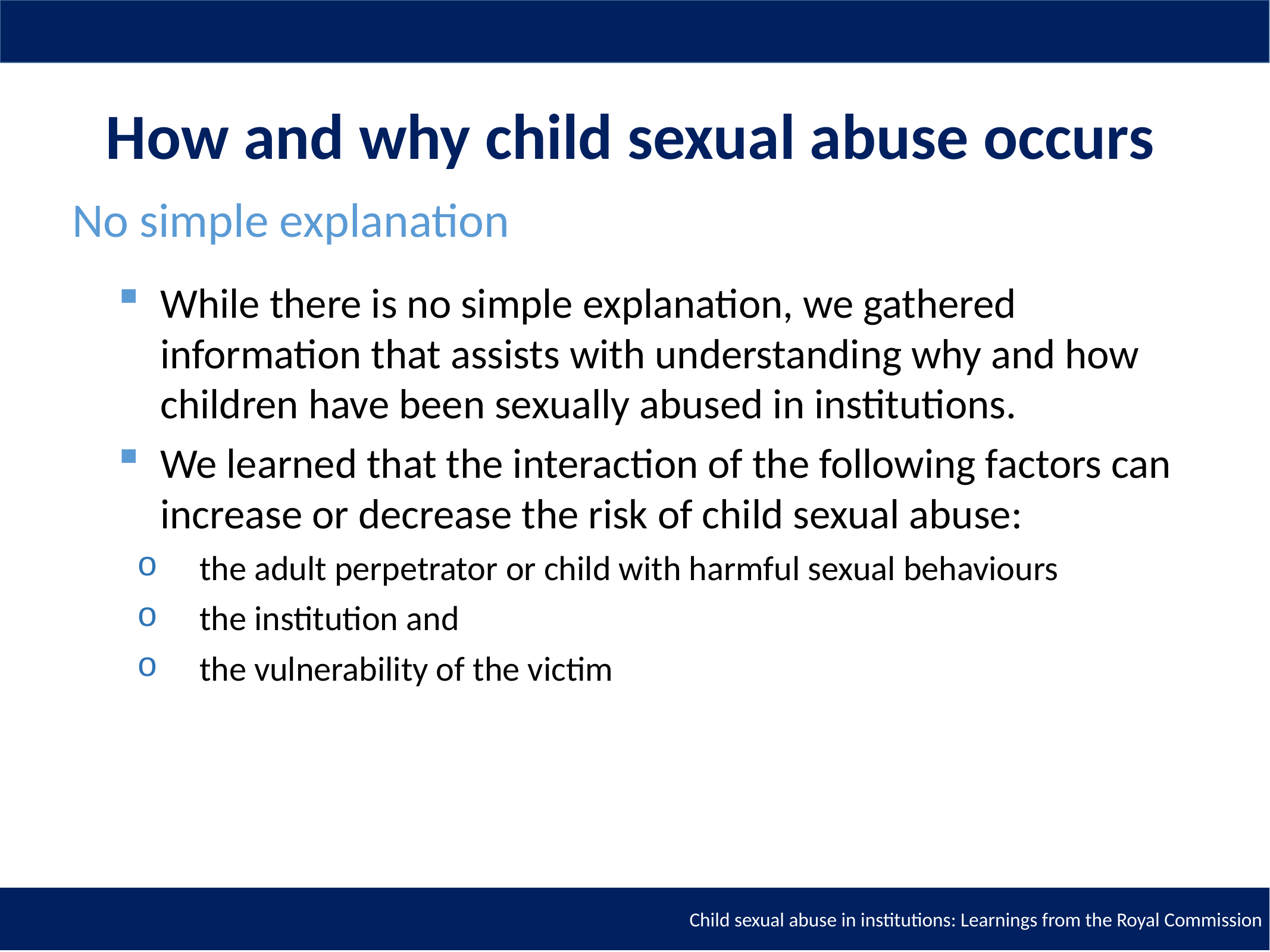

# How and why child sexual abuse occurs
No simple explanation
While there is no simple explanation, we gathered information that assists with understanding why and how children have been sexually abused in institutions.
We learned that the interaction of the following factors can increase or decrease the risk of child sexual abuse:
the adult perpetrator or child with harmful sexual behaviours
the institution and
the vulnerability of the victim

Child sexual abuse in institutions: Learnings from the Royal Commission